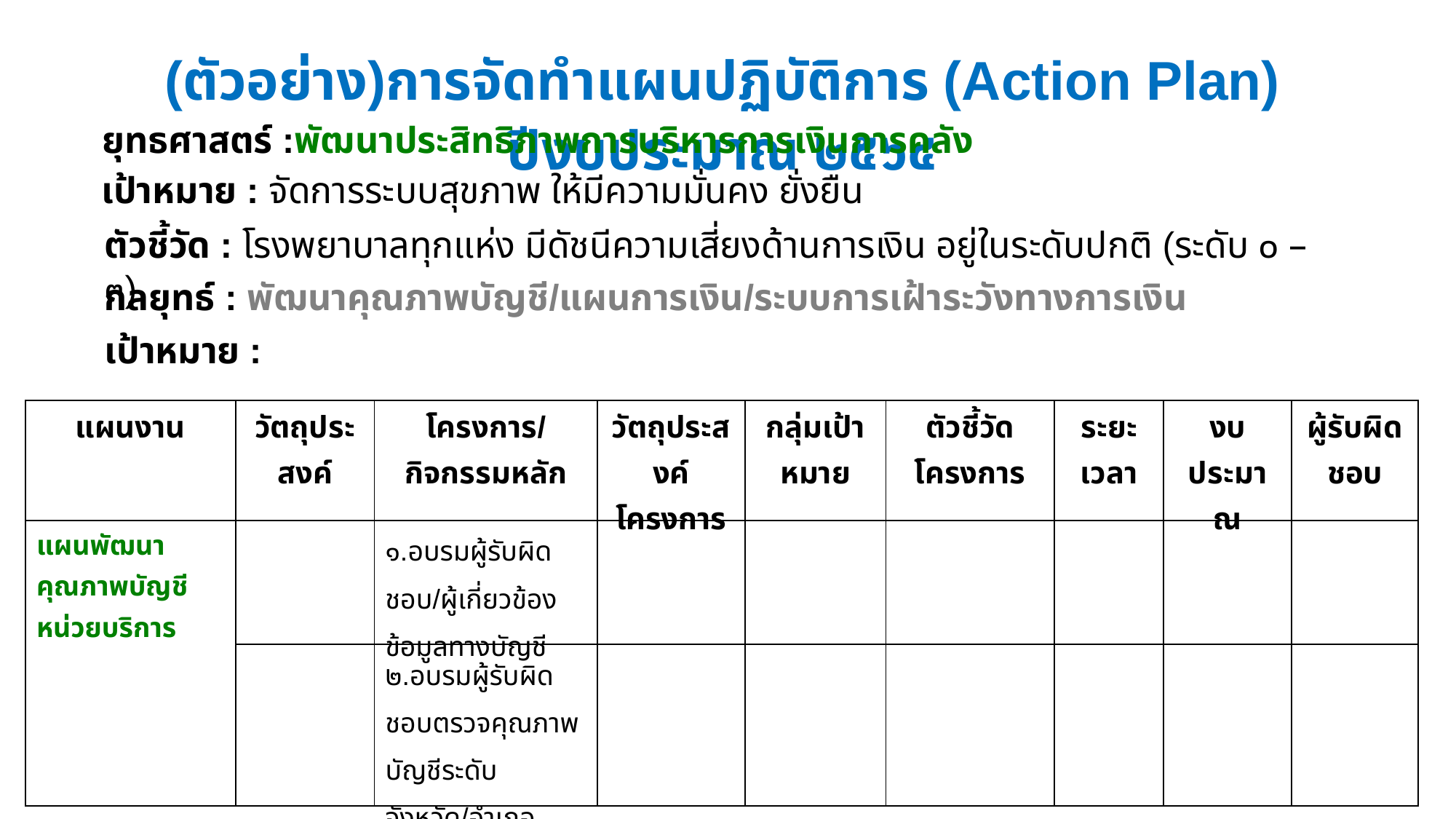

(ตัวอย่าง)การจัดทำแผนปฏิบัติการ (Action Plan) ปีงบประมาณ ๒๕๖๔
ยุทธศาสตร์ :พัฒนาประสิทธิภาพการบริหารการเงินการคลัง
เป้าหมาย : จัดการระบบสุขภาพ ให้มีความมั่นคง ยั่งยืน
ตัวชี้วัด : โรงพยาบาลทุกแห่ง มีดัชนีความเสี่ยงด้านการเงิน อยู่ในระดับปกติ (ระดับ ๐ – ๓)
กลยุทธ์ : พัฒนาคุณภาพบัญชี/แผนการเงิน/ระบบการเฝ้าระวังทางการเงิน
เป้าหมาย :
| แผนงาน | วัตถุประสงค์ | โครงการ/กิจกรรมหลัก | วัตถุประสงค์ โครงการ | กลุ่มเป้าหมาย | ตัวชี้วัดโครงการ | ระยะเวลา | งบประมาณ | ผู้รับผิดชอบ |
| --- | --- | --- | --- | --- | --- | --- | --- | --- |
| แผนพัฒนาคุณภาพบัญชีหน่วยบริการ |  | ๑.อบรมผู้รับผิดชอบ/ผู้เกี่ยวข้องข้อมูลทางบัญชี |  |  |  |  |  |  |
|  |  | ๒.อบรมผู้รับผิดชอบตรวจคุณภาพบัญชีระดับจังหวัด/อำเภอ |  |  |  |  |  |  |